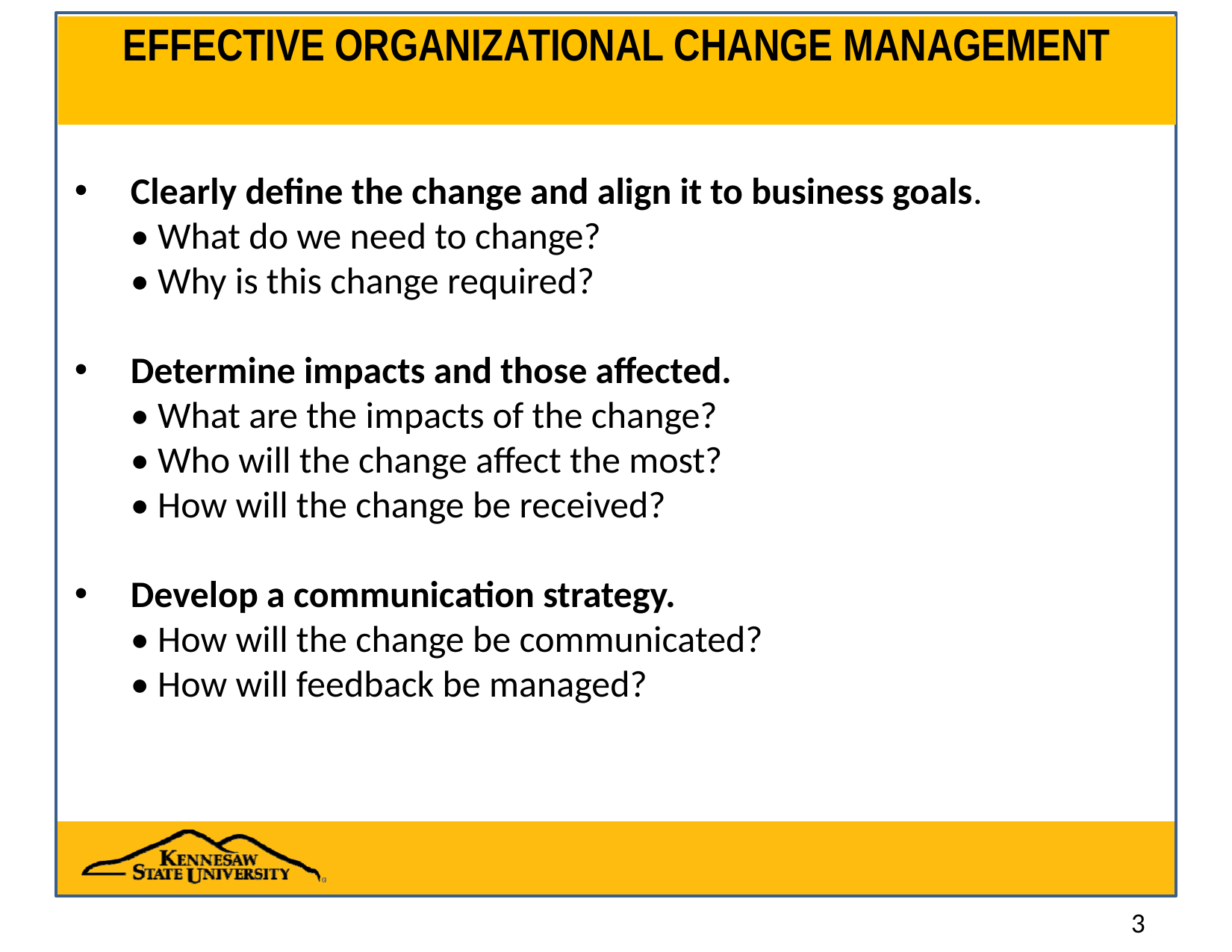

# EFFECTIVE ORGANIZATIONAL CHANGE MANAGEMENT
Clearly define the change and align it to business goals.
• What do we need to change?
• Why is this change required?

Determine impacts and those affected.
• What are the impacts of the change?
• Who will the change affect the most?
• How will the change be received?

Develop a communication strategy.
• How will the change be communicated?
• How will feedback be managed?